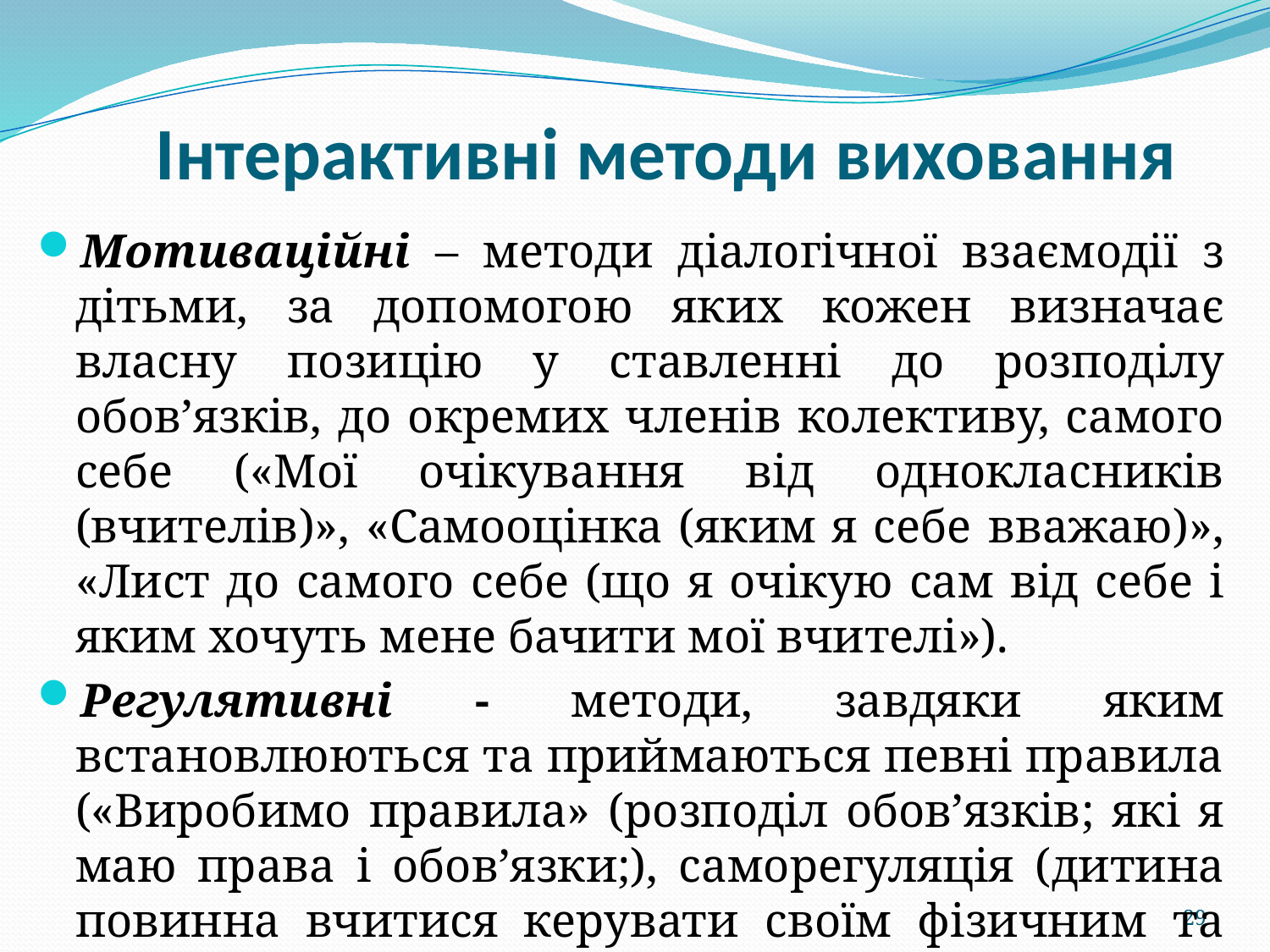

# Інтерактивні методи виховання
Мотиваційні – методи діалогічної взаємодії з дітьми, за допомогою яких кожен визначає власну позицію у ставленні до розподілу обов’язків, до окремих членів колективу, самого себе («Мої очікування від однокласників (вчителів)», «Самооцінка (яким я себе вважаю)», «Лист до самого себе (що я очікую сам від себе і яким хочуть мене бачити мої вчителі»).
Регулятивні - методи, завдяки яким встановлюються та приймаються певні правила («Виробимо правила» (розподіл обов’язків; які я маю права і обов’язки;), саморегуляція (дитина повинна вчитися керувати своїм фізичним та емоційним станом), самокорекція).

29